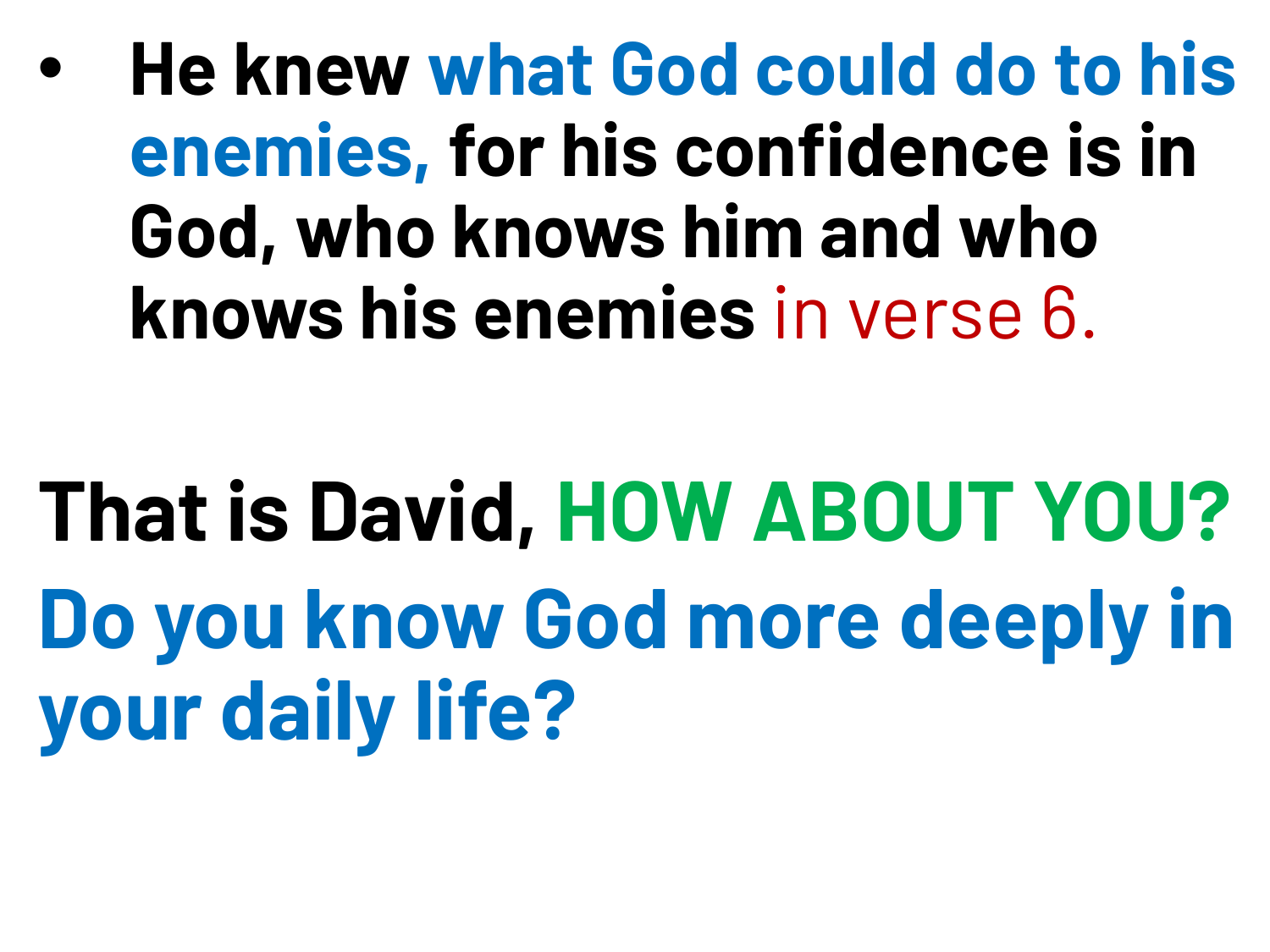

He knew what God could do to his enemies, for his confidence is in God, who knows him and who knows his enemies in verse 6.

That is David, HOW ABOUT YOU?
Do you know God more deeply in your daily life?